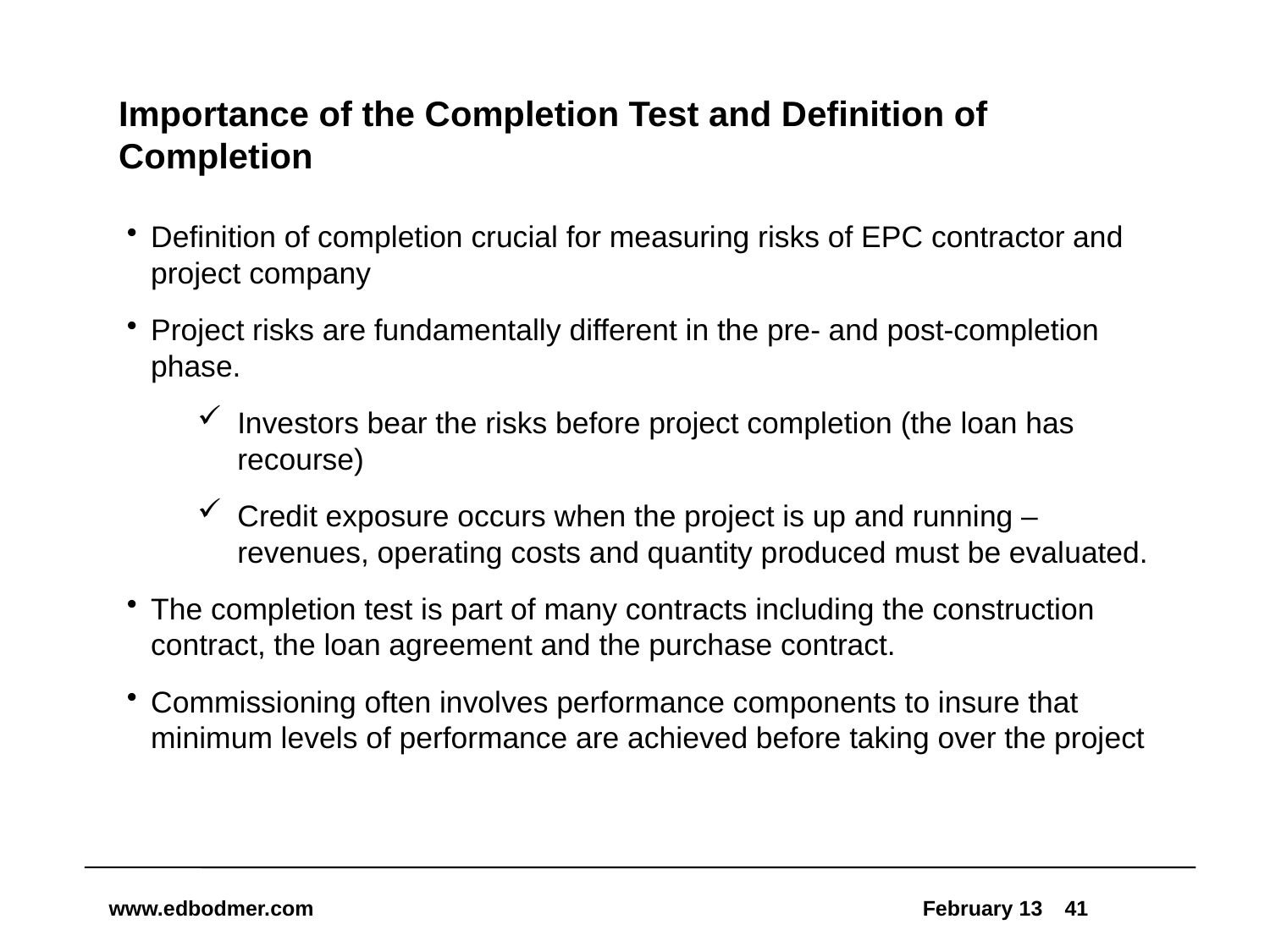

# Importance of the Completion Test and Definition of Completion
Definition of completion crucial for measuring risks of EPC contractor and project company
Project risks are fundamentally different in the pre- and post-completion phase.
Investors bear the risks before project completion (the loan has recourse)
Credit exposure occurs when the project is up and running – revenues, operating costs and quantity produced must be evaluated.
The completion test is part of many contracts including the construction contract, the loan agreement and the purchase contract.
Commissioning often involves performance components to insure that minimum levels of performance are achieved before taking over the project